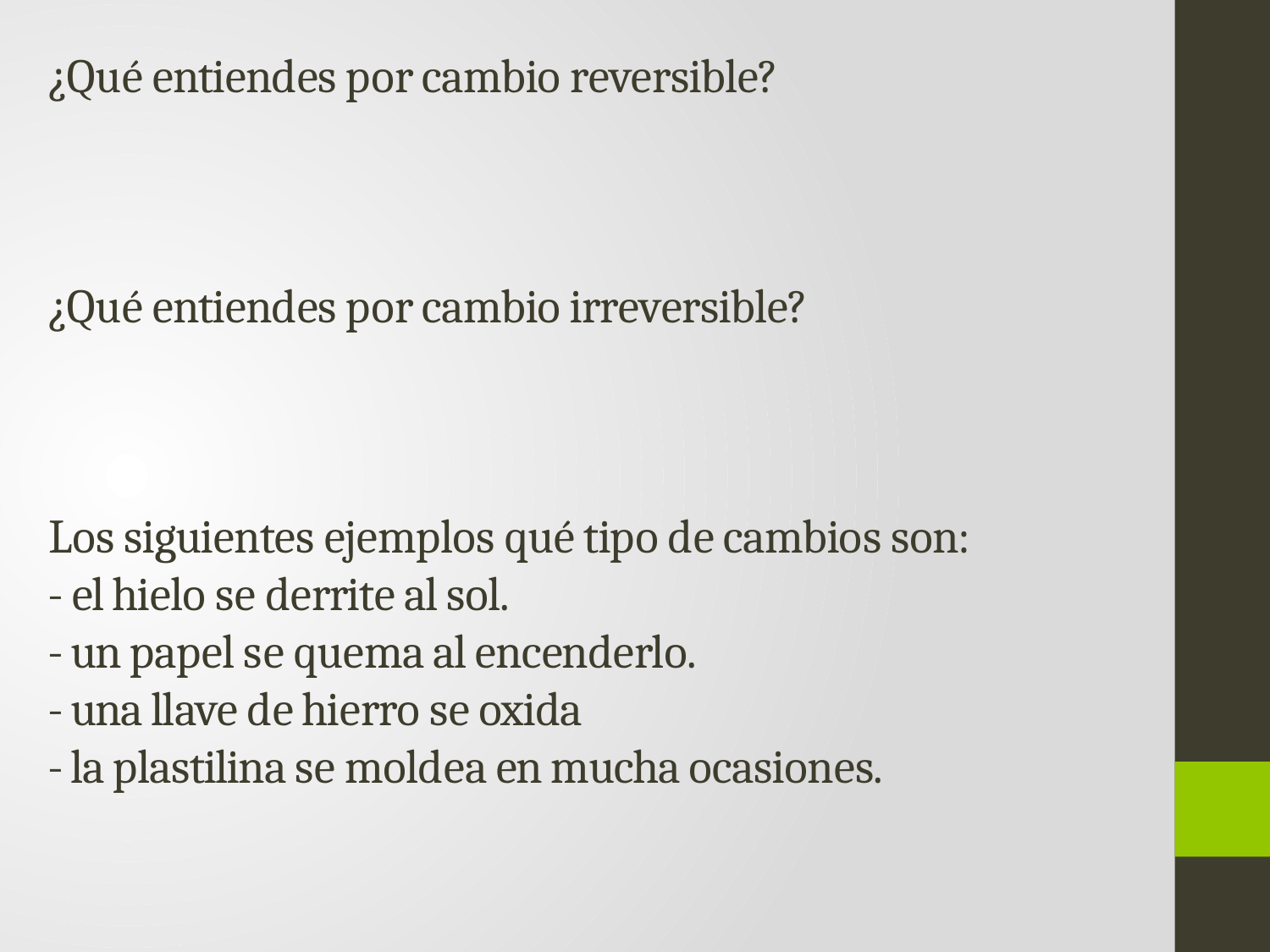

¿Qué entiendes por cambio reversible?

¿Qué entiendes por cambio irreversible?
Los siguientes ejemplos qué tipo de cambios son:
- el hielo se derrite al sol.
- un papel se quema al encenderlo.
- una llave de hierro se oxida
- la plastilina se moldea en mucha ocasiones.